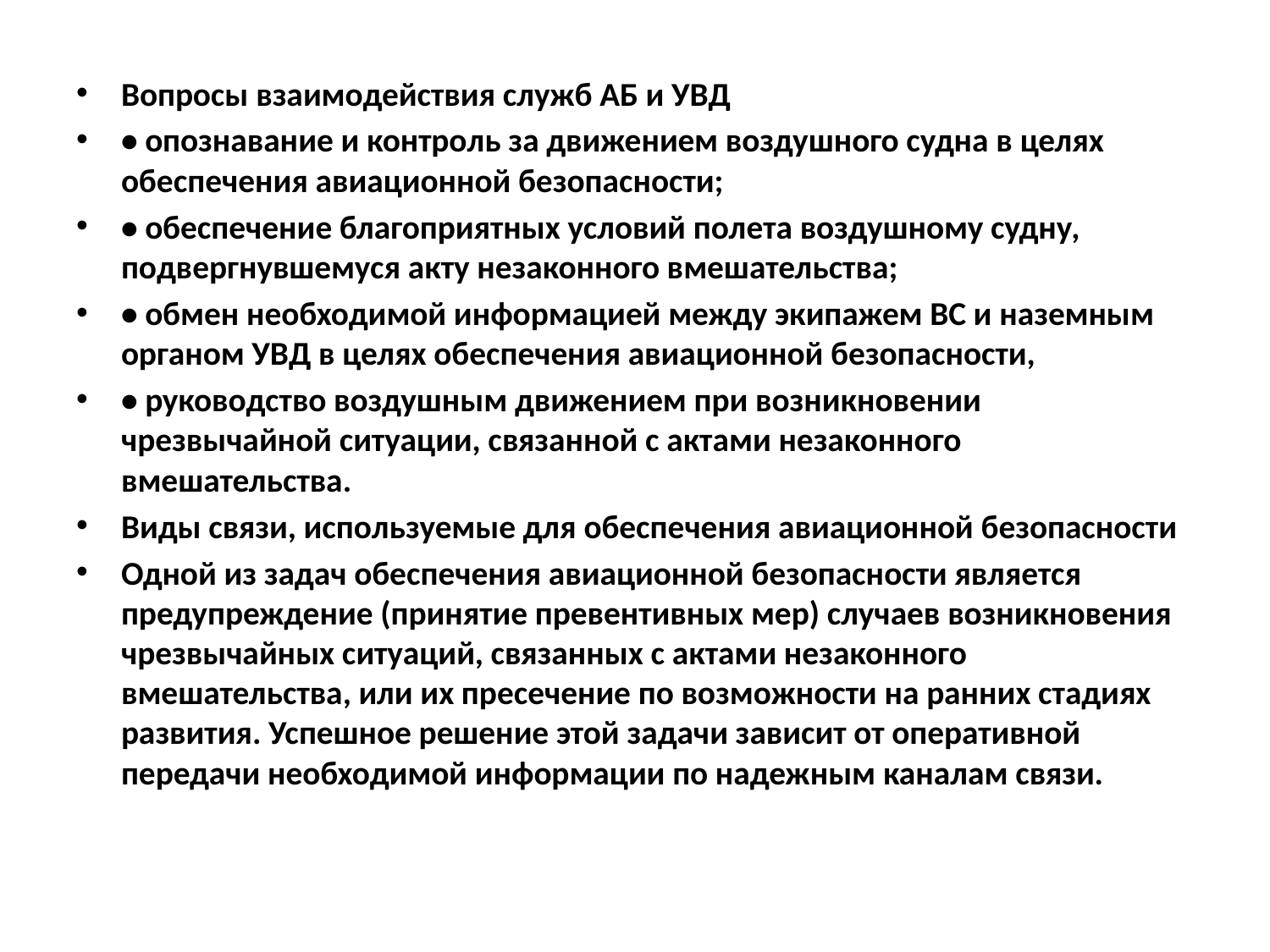

Вопросы взаимодействия служб АБ и УВД
• опознавание и контроль за движением воздушного судна в целях обеспечения авиационной безопасности;
• обеспечение благоприятных условий полета воздушному судну, подвергнувшемуся акту незаконного вмешательства;
• обмен необходимой информацией между экипажем ВС и наземным органом УВД в целях обеспечения авиационной безопасности,
• руководство воздушным движением при возникновении чрезвычайной ситуации, связанной с актами незаконного вмешательства.
Виды связи, используемые для обеспечения авиационной безопасности
Одной из задач обеспечения авиационной безопасности является предупреждение (принятие превентивных мер) случаев возникновения чрезвычайных ситуаций, связанных с актами незаконного вмешательства, или их пресечение по возможности на ранних стадиях развития. Успешное решение этой задачи зависит от оперативной передачи необходимой информации по надежным каналам связи.